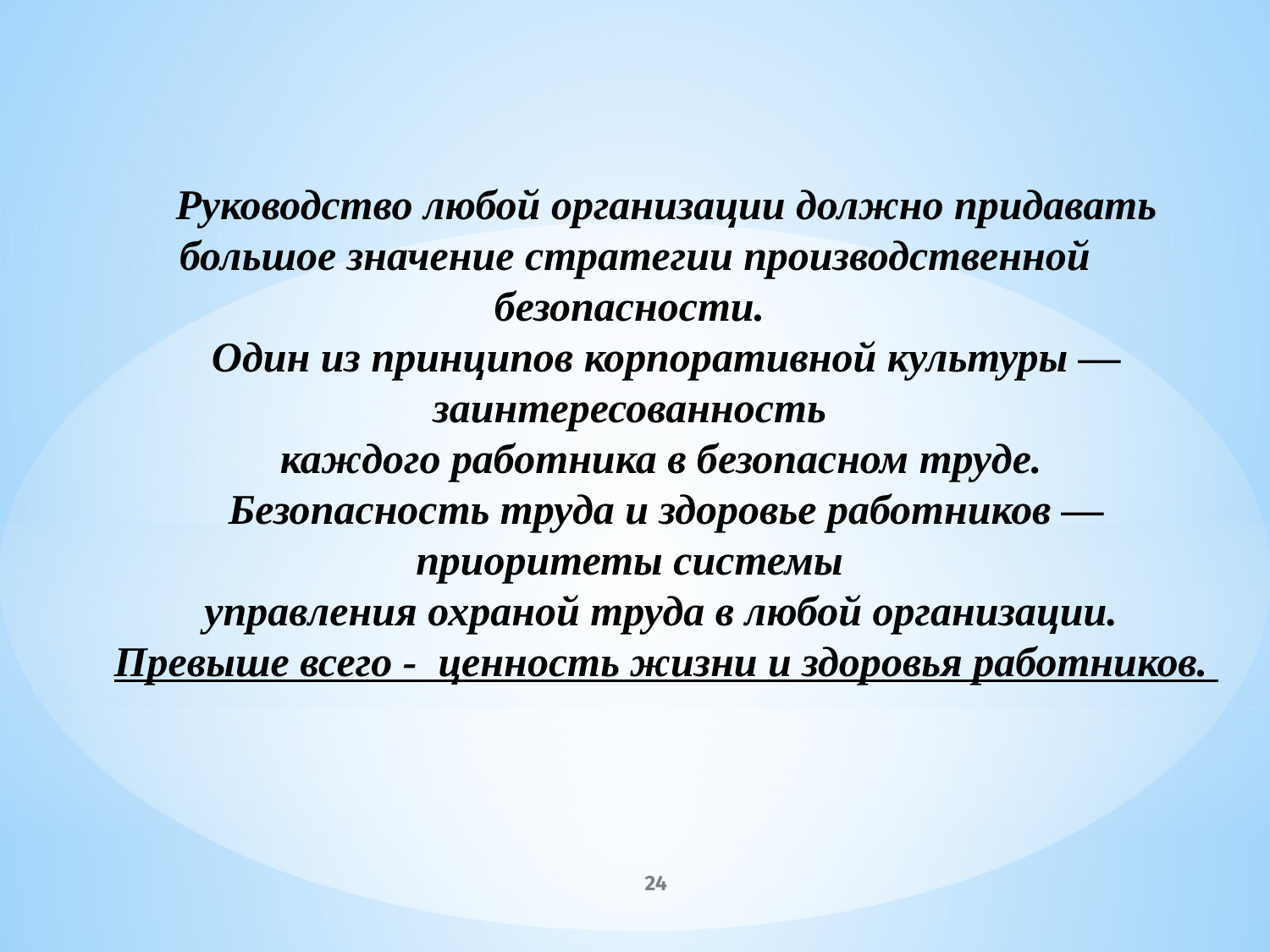

Руководство любой организации должно придавать большое значение стратегии производственной безопасности.
Один из принципов корпоративной культуры — заинтересованность
каждого работника в безопасном труде.
Безопасность труда и здоровье работников — приоритеты системы
управления охраной труда в любой организации.
Превыше всего -  ценность жизни и здоровья работников.
24